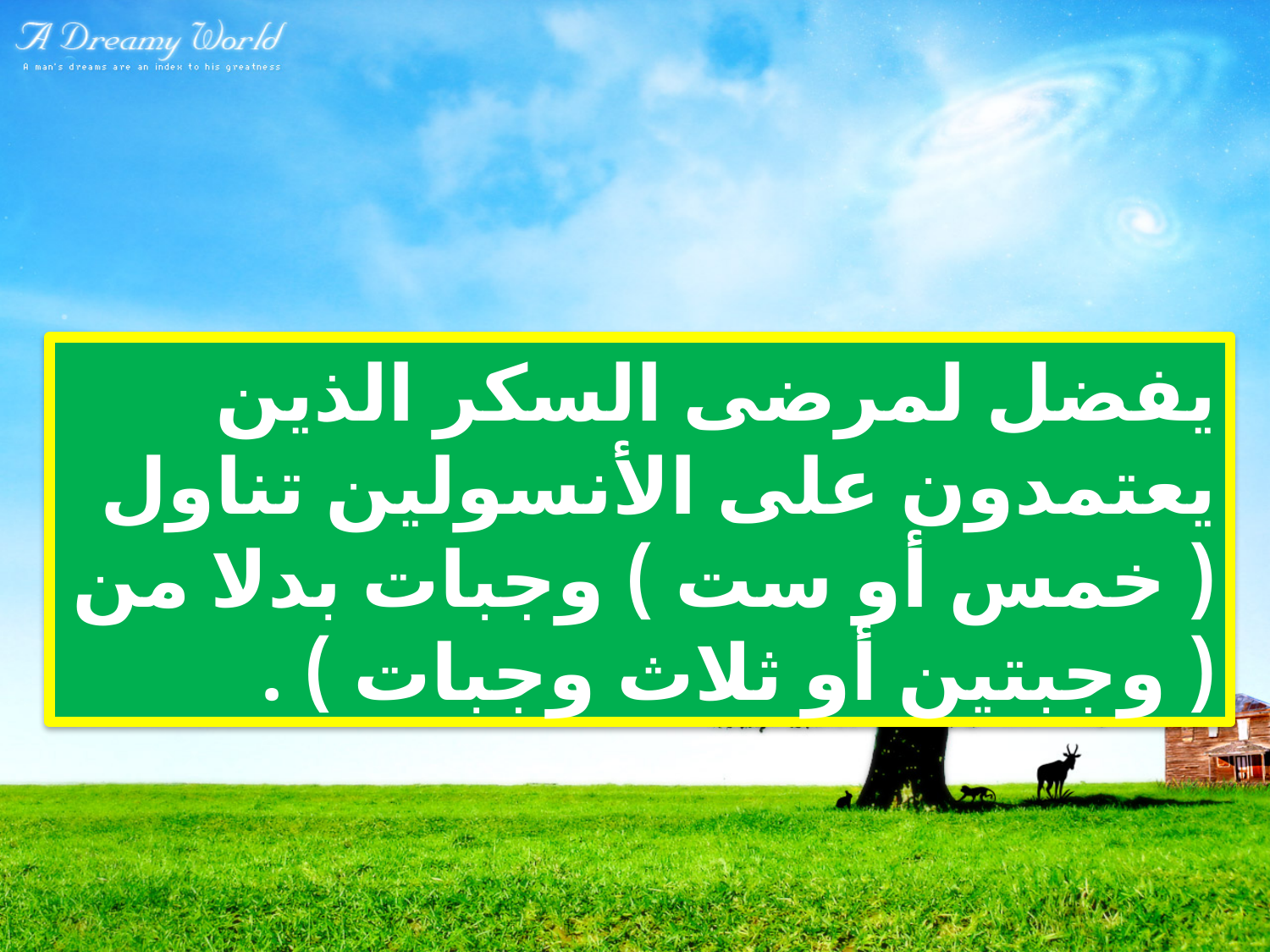

يفضل لمرضى السكر الذين يعتمدون على الأنسولين تناول ( خمس أو ست ) وجبات بدلا من ( وجبتين أو ثلاث وجبات ) .